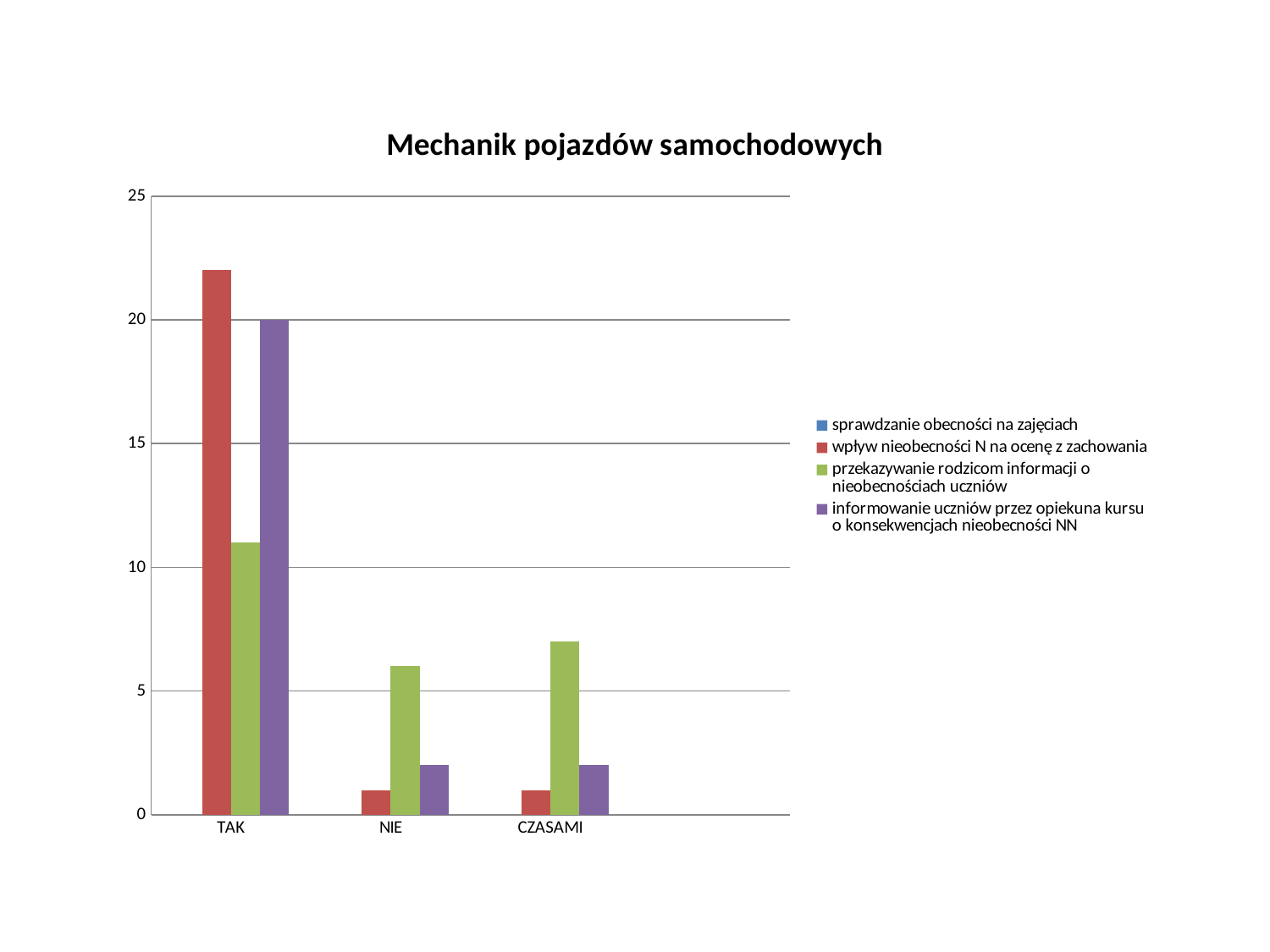

### Chart: Mechanik pojazdów samochodowych

| Category |  |  |  |  |
|---|---|---|---|---|
| TAK | 22.0 | 22.0 | 11.0 | 20.0 |
| NIE | 0.0 | 1.0 | 6.0 | 2.0 |
| CZASAMI | 2.0 | 1.0 | 7.0 | 2.0 |